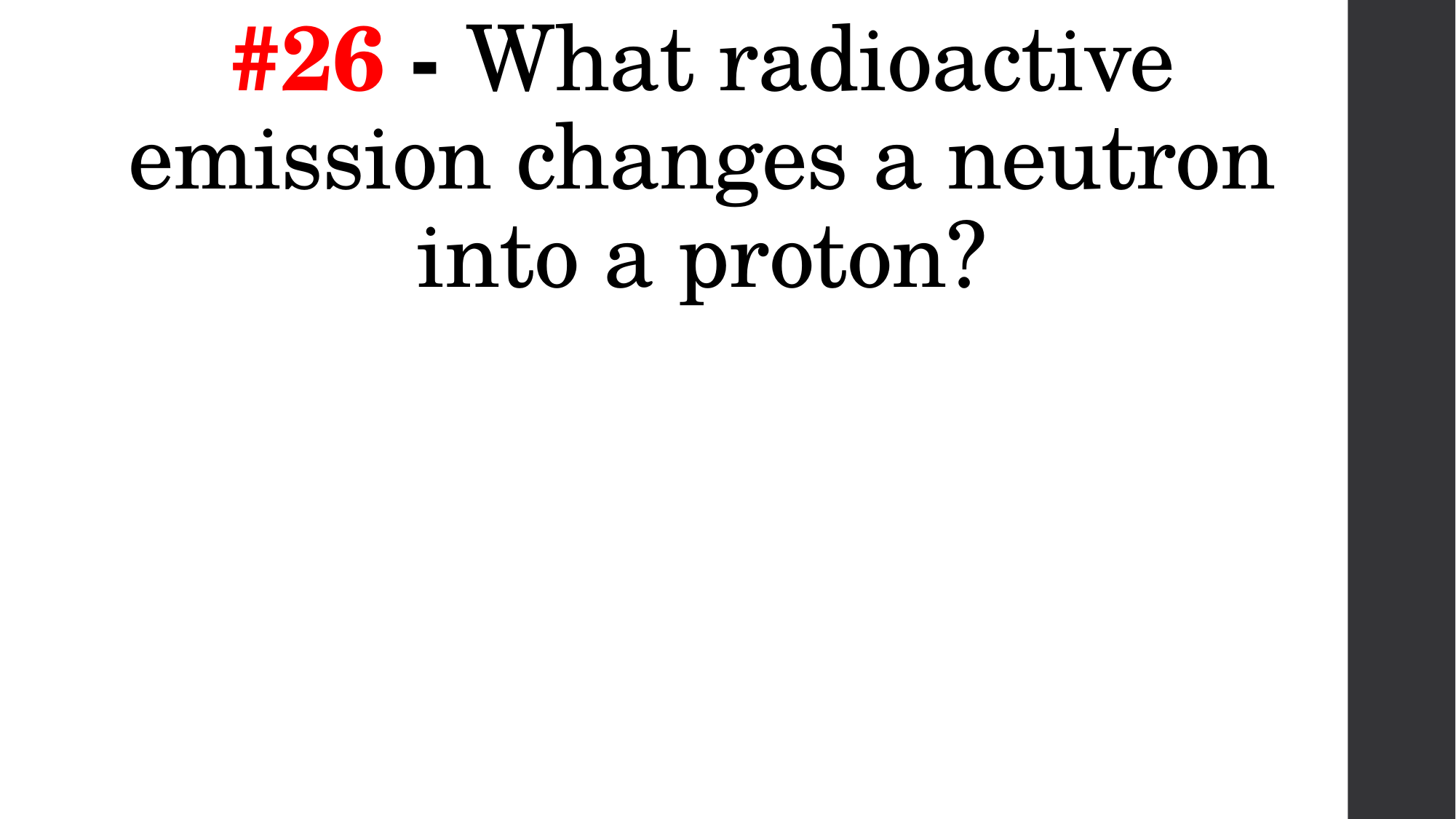

# #26 - What radioactive emission changes a neutron into a proton?